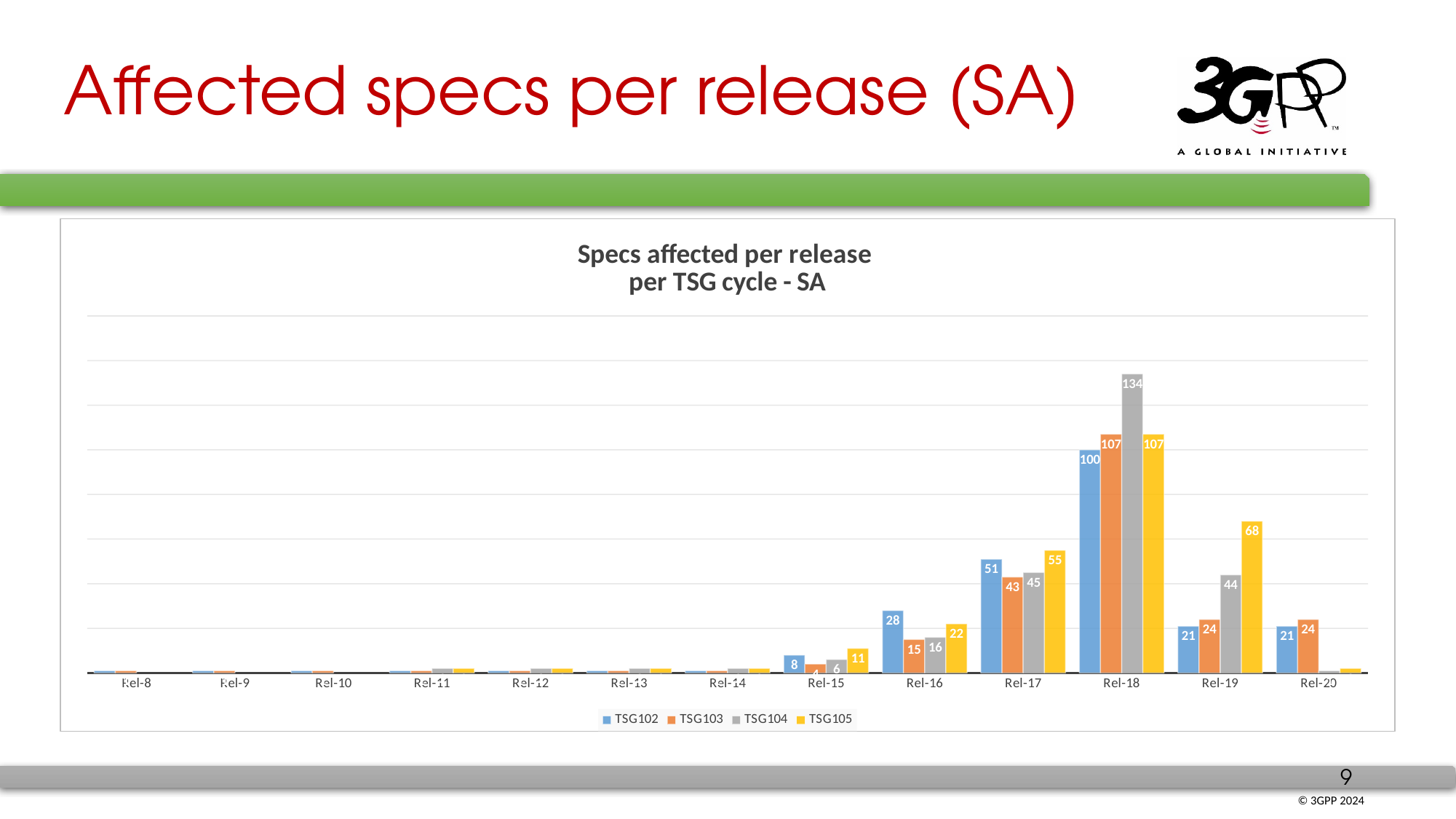

# Affected specs per release (SA)

### Chart: Specs affected per release per TSG cycle - SA

| Category | TSG102 | TSG103 | TSG104 | TSG105 |
|---|---|---|---|---|
| Rel-8 | 1.0 | 1.0 | None | None |
| Rel-9 | 1.0 | 1.0 | None | None |
| Rel-10 | 1.0 | 1.0 | None | None |
| Rel-11 | 1.0 | 1.0 | 2.0 | 2.0 |
| Rel-12 | 1.0 | 1.0 | 2.0 | 2.0 |
| Rel-13 | 1.0 | 1.0 | 2.0 | 2.0 |
| Rel-14 | 1.0 | 1.0 | 2.0 | 2.0 |
| Rel-15 | 8.0 | 4.0 | 6.0 | 11.0 |
| Rel-16 | 28.0 | 15.0 | 16.0 | 22.0 |
| Rel-17 | 51.0 | 43.0 | 45.0 | 55.0 |
| Rel-18 | 100.0 | 107.0 | 134.0 | 107.0 |
| Rel-19 | 21.0 | 24.0 | 44.0 | 68.0 |
| Rel-20 | 21.0 | 24.0 | 1.0 | 2.0 |